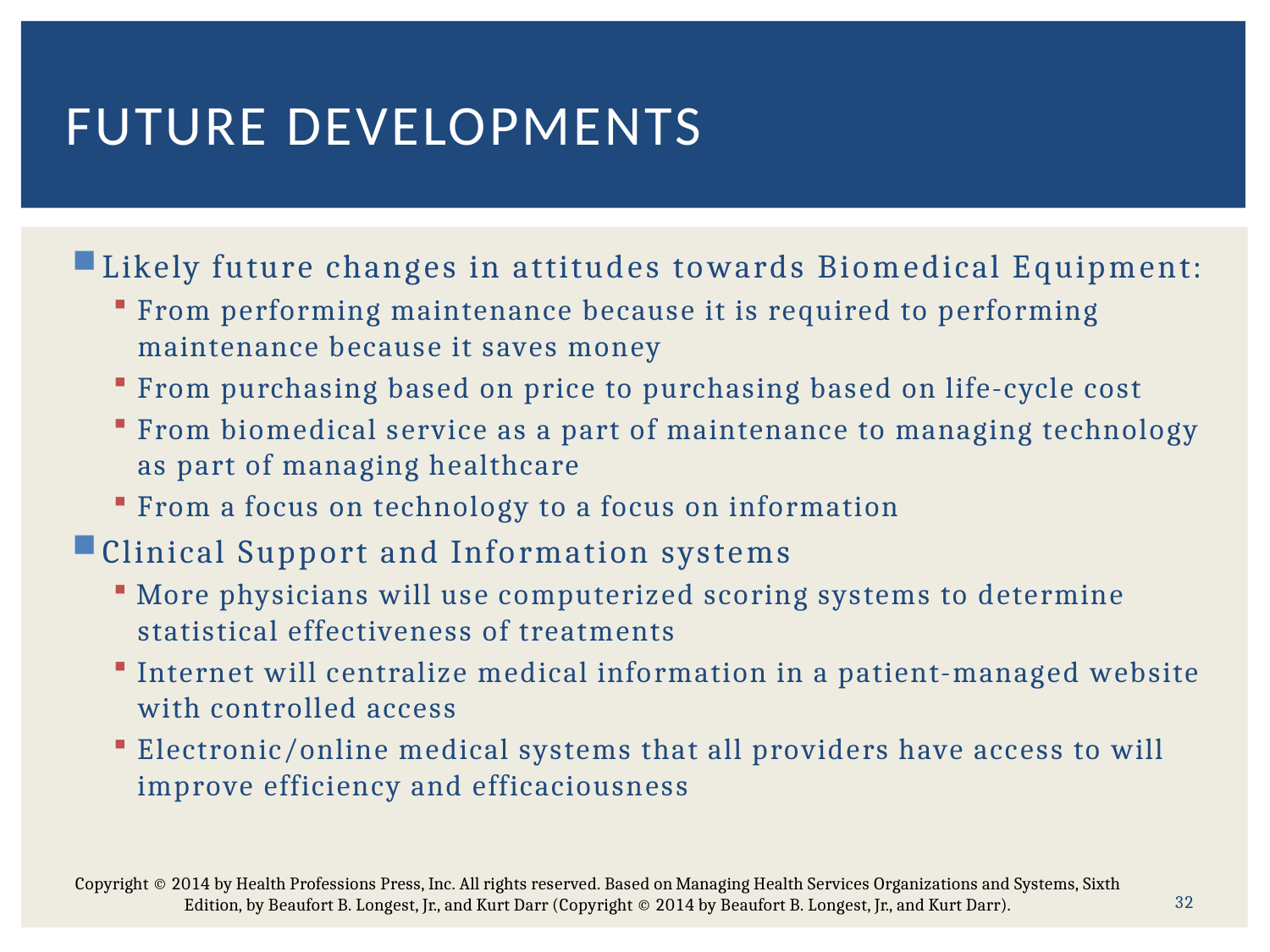

# Future Developments
Likely future changes in attitudes towards Biomedical Equipment:
From performing maintenance because it is required to performing maintenance because it saves money
From purchasing based on price to purchasing based on life-cycle cost
From biomedical service as a part of maintenance to managing technology as part of managing healthcare
From a focus on technology to a focus on information
Clinical Support and Information systems
More physicians will use computerized scoring systems to determine statistical effectiveness of treatments
Internet will centralize medical information in a patient-managed website with controlled access
Electronic/online medical systems that all providers have access to will improve efficiency and efficaciousness

Copyright © 2014 by Health Professions Press, Inc. All rights reserved. Based on Managing Health Services Organizations and Systems, Sixth Edition, by Beaufort B. Longest, Jr., and Kurt Darr (Copyright © 2014 by Beaufort B. Longest, Jr., and Kurt Darr).
32